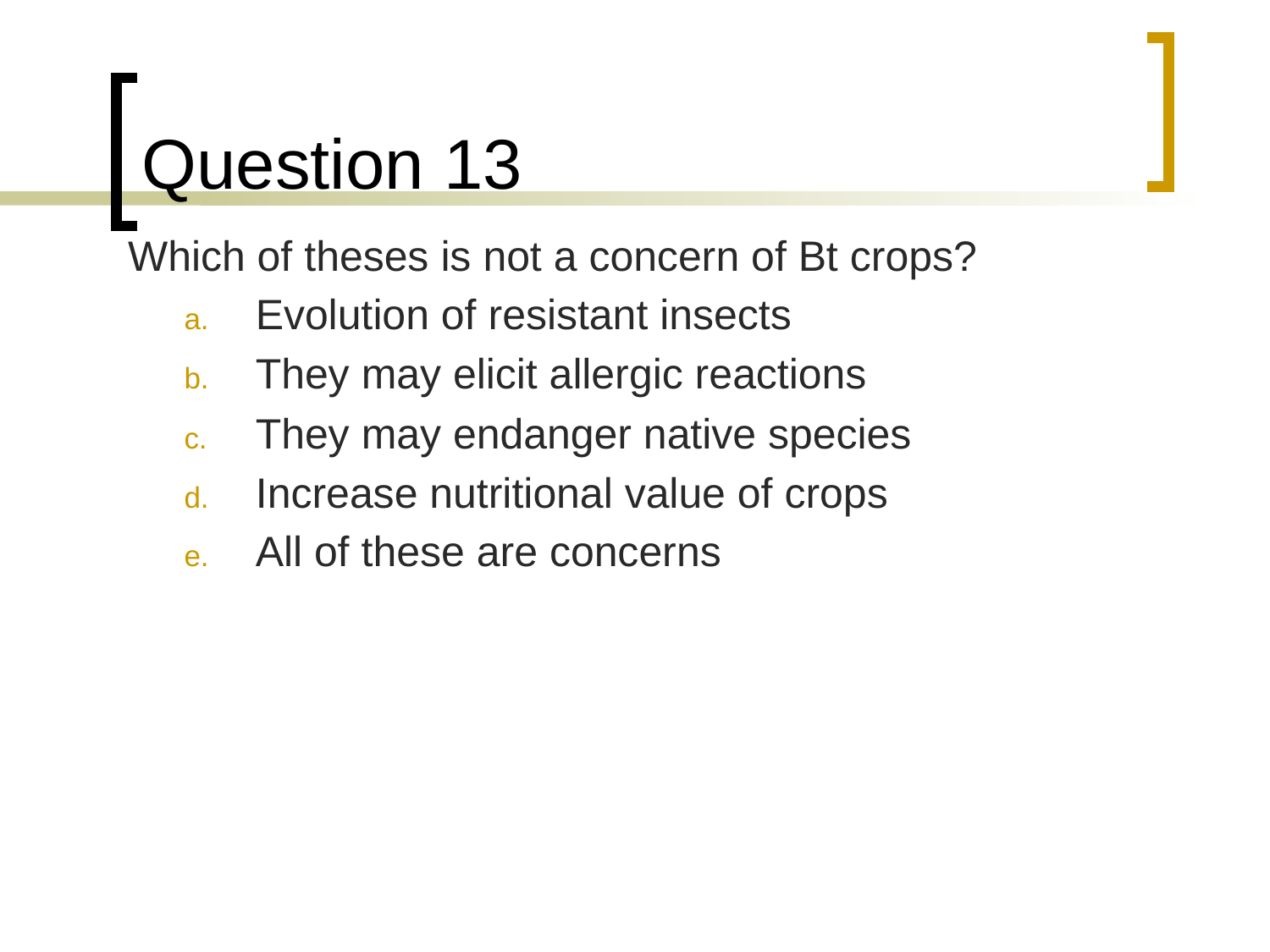

# Question 13
	Which of theses is not a concern of Bt crops?
Evolution of resistant insects
They may elicit allergic reactions
They may endanger native species
Increase nutritional value of crops
All of these are concerns